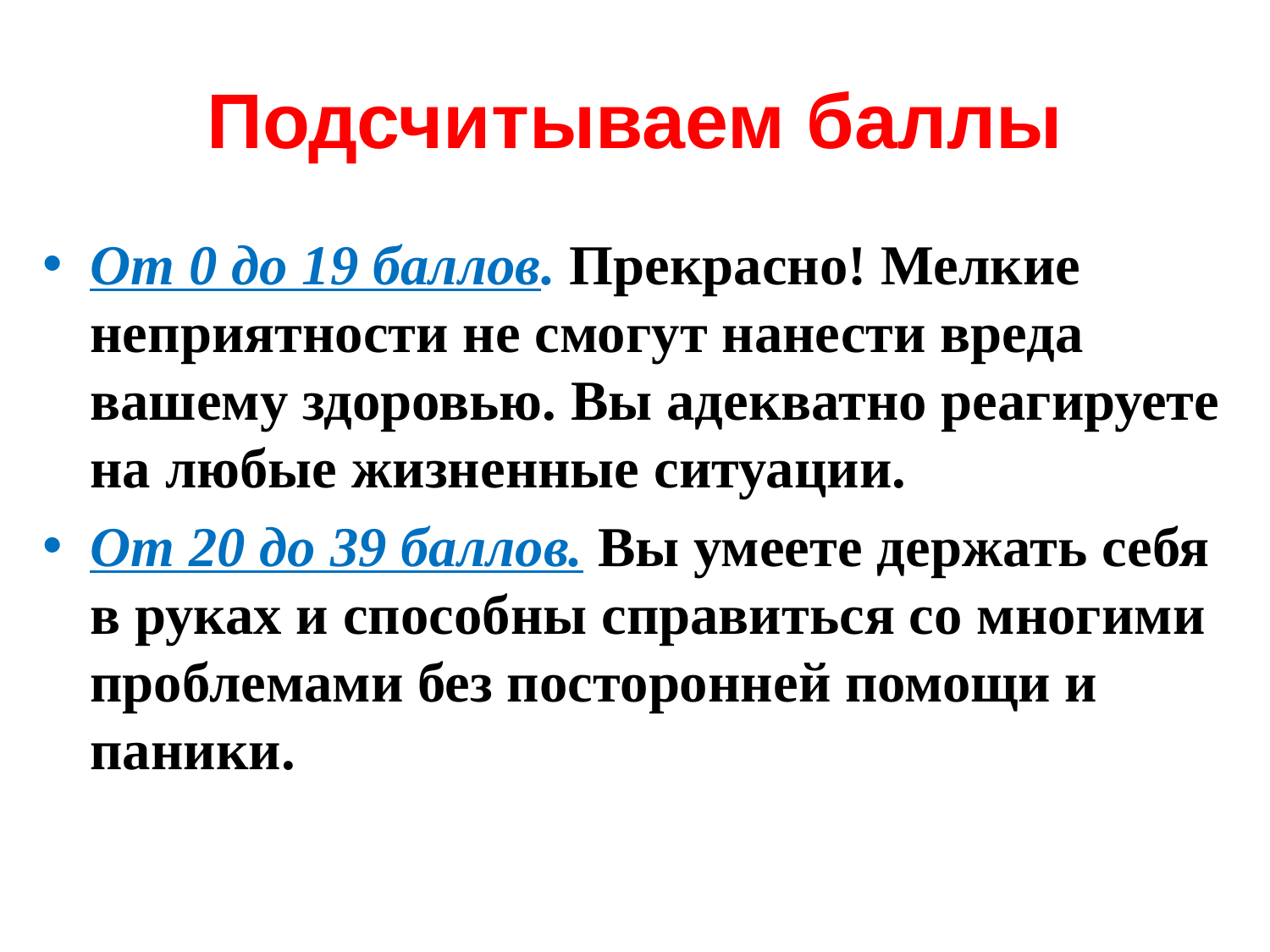

# Подсчитываем баллы
От 0 до 19 баллов. Прекрасно! Мелкие неприятности не смогут нанести вреда вашему здоровью. Вы адекватно реагируете на любые жизненные ситуации.
От 20 до 39 баллов. Вы умеете держать себя в руках и способны справиться со многими проблемами без посторонней помощи и паники.